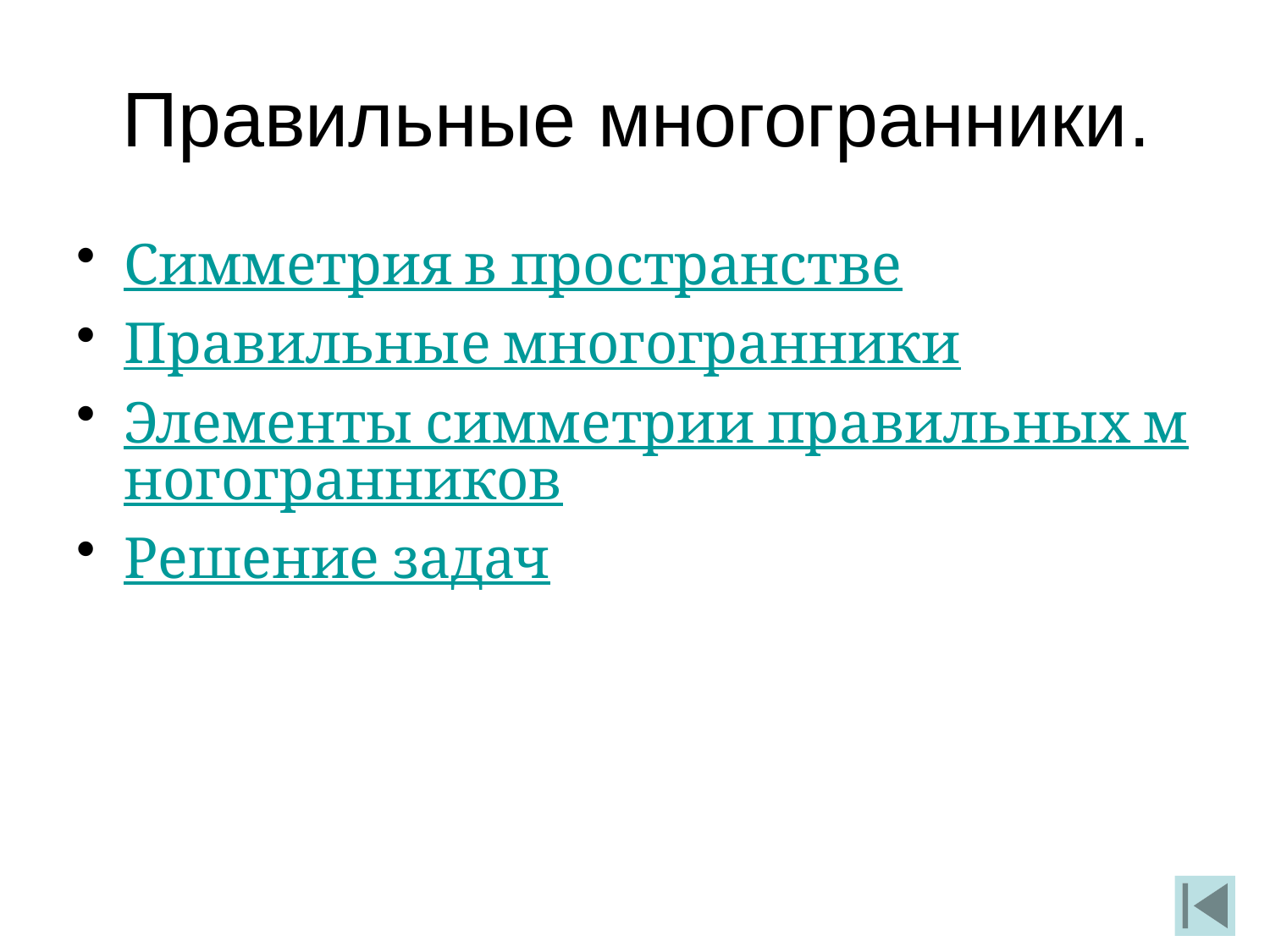

# Правильные многогранники.
Симметрия в пространстве
Правильные многогранники
Элементы симметрии правильных многогранников
Решение задач